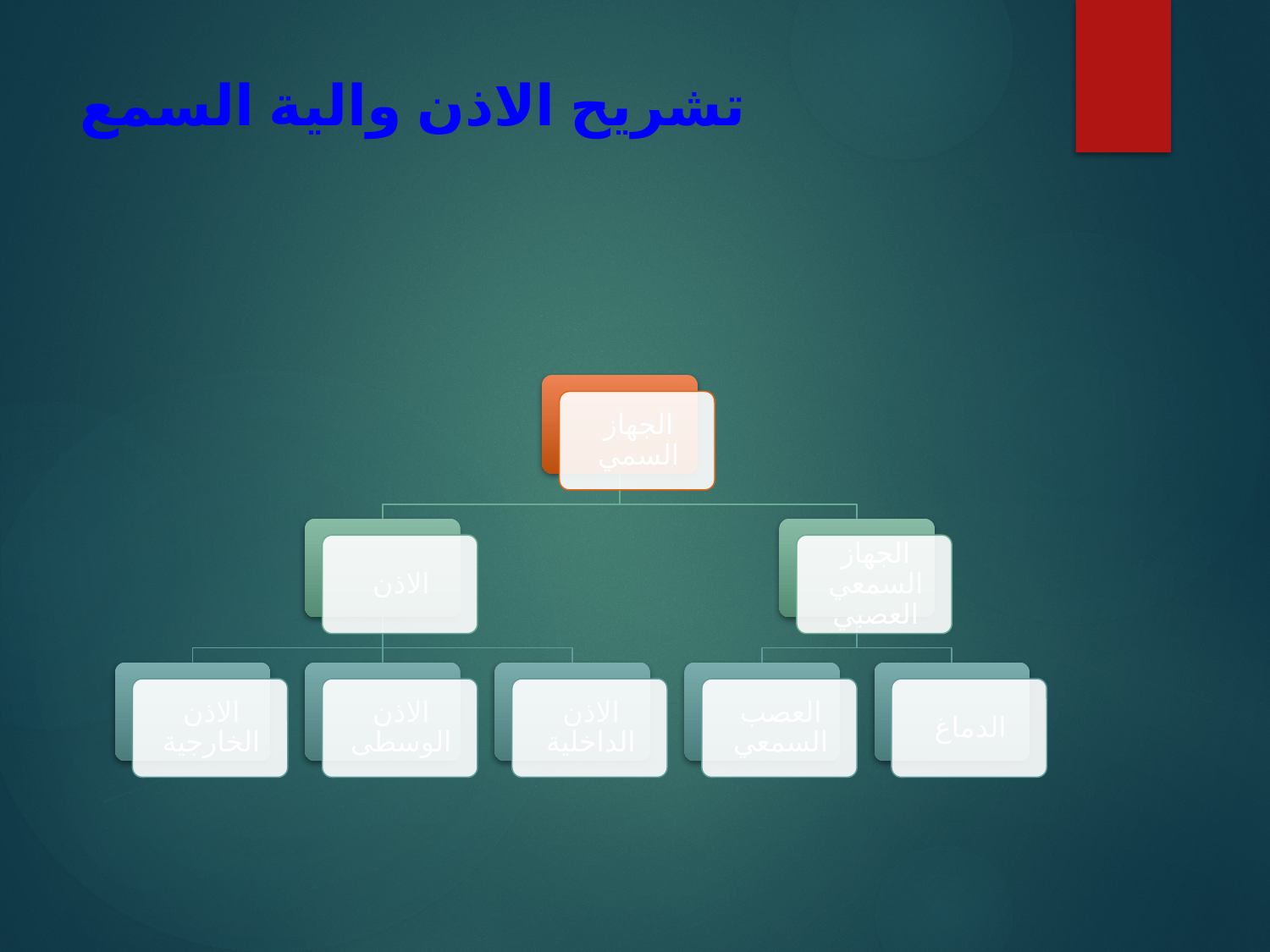

# تشريح الاذن والية السمع
الجهاز السمي
الاذن
الاذن الخارجية
الاذن الوسطى
الاذن الداخلية
الجهاز السمعي العصبي
العصب السمعي
الدماغ